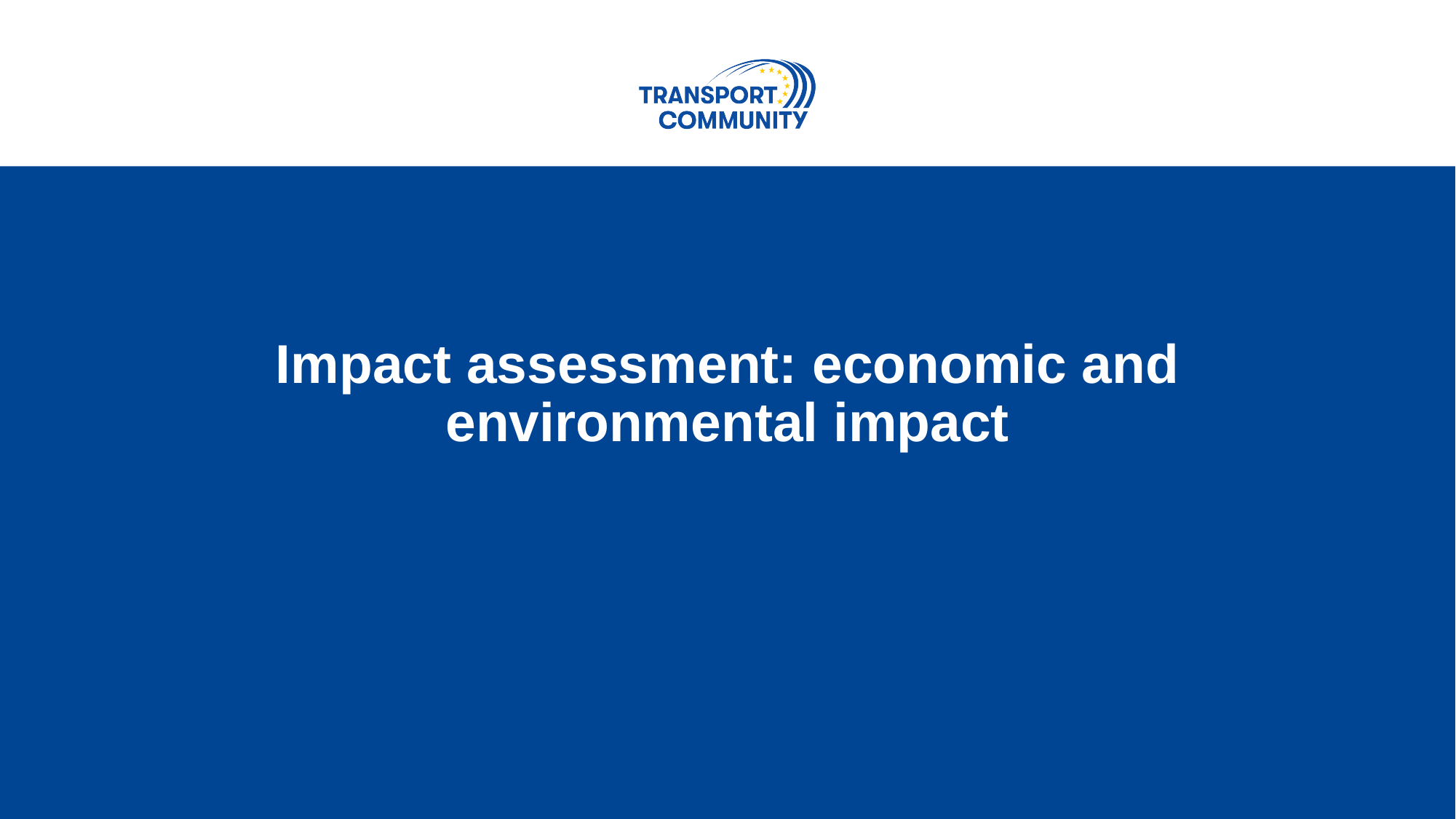

# Impact assessment: economic and environmental impact